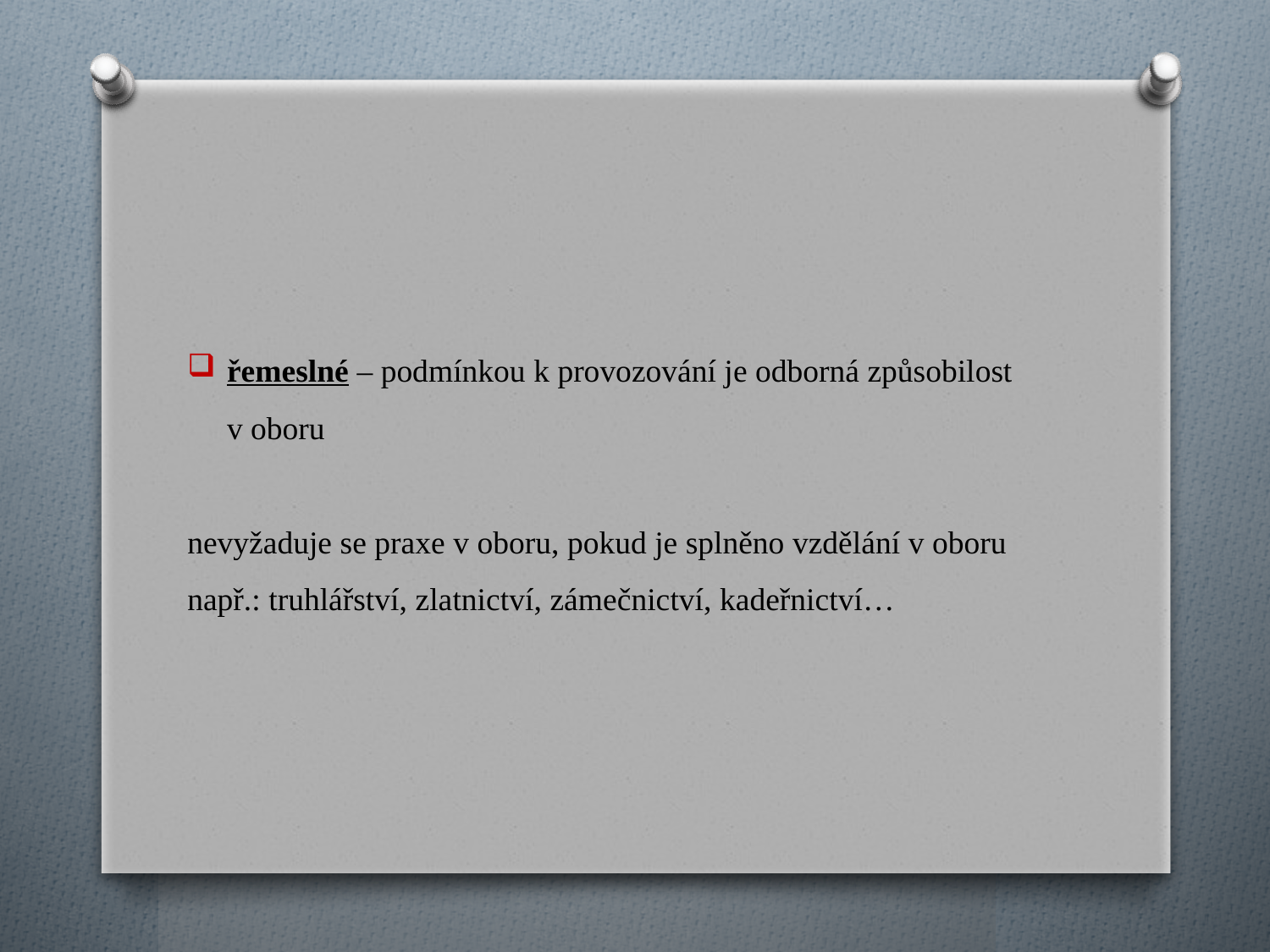

řemeslné – podmínkou k provozování je odborná způsobilost v oboru

nevyžaduje se praxe v oboru, pokud je splněno vzdělání v oboru   např.: truhlářství, zlatnictví, zámečnictví, kadeřnictví…